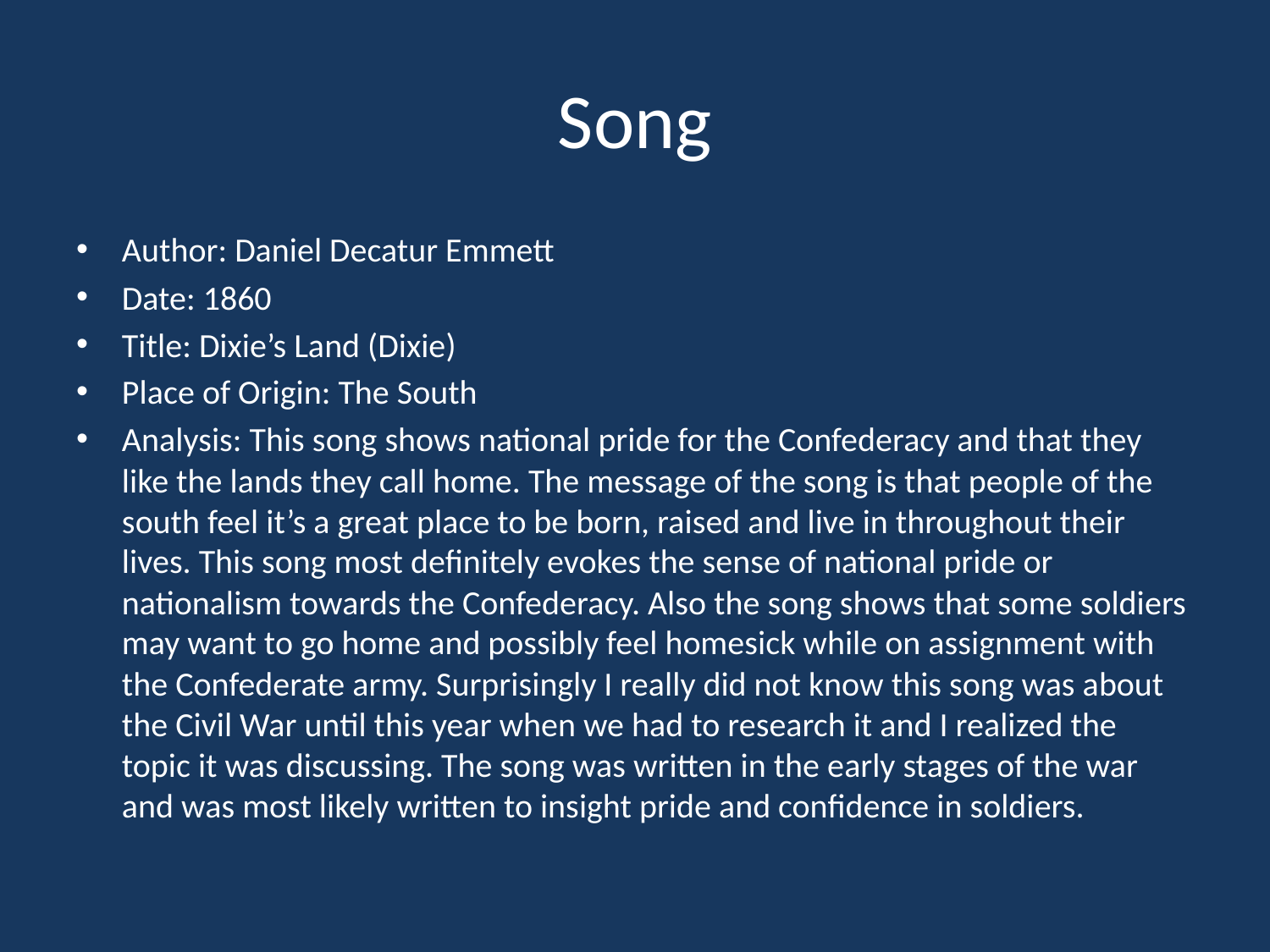

# Song
Author: Daniel Decatur Emmett
Date: 1860
Title: Dixie’s Land (Dixie)
Place of Origin: The South
Analysis: This song shows national pride for the Confederacy and that they like the lands they call home. The message of the song is that people of the south feel it’s a great place to be born, raised and live in throughout their lives. This song most definitely evokes the sense of national pride or nationalism towards the Confederacy. Also the song shows that some soldiers may want to go home and possibly feel homesick while on assignment with the Confederate army. Surprisingly I really did not know this song was about the Civil War until this year when we had to research it and I realized the topic it was discussing. The song was written in the early stages of the war and was most likely written to insight pride and confidence in soldiers.